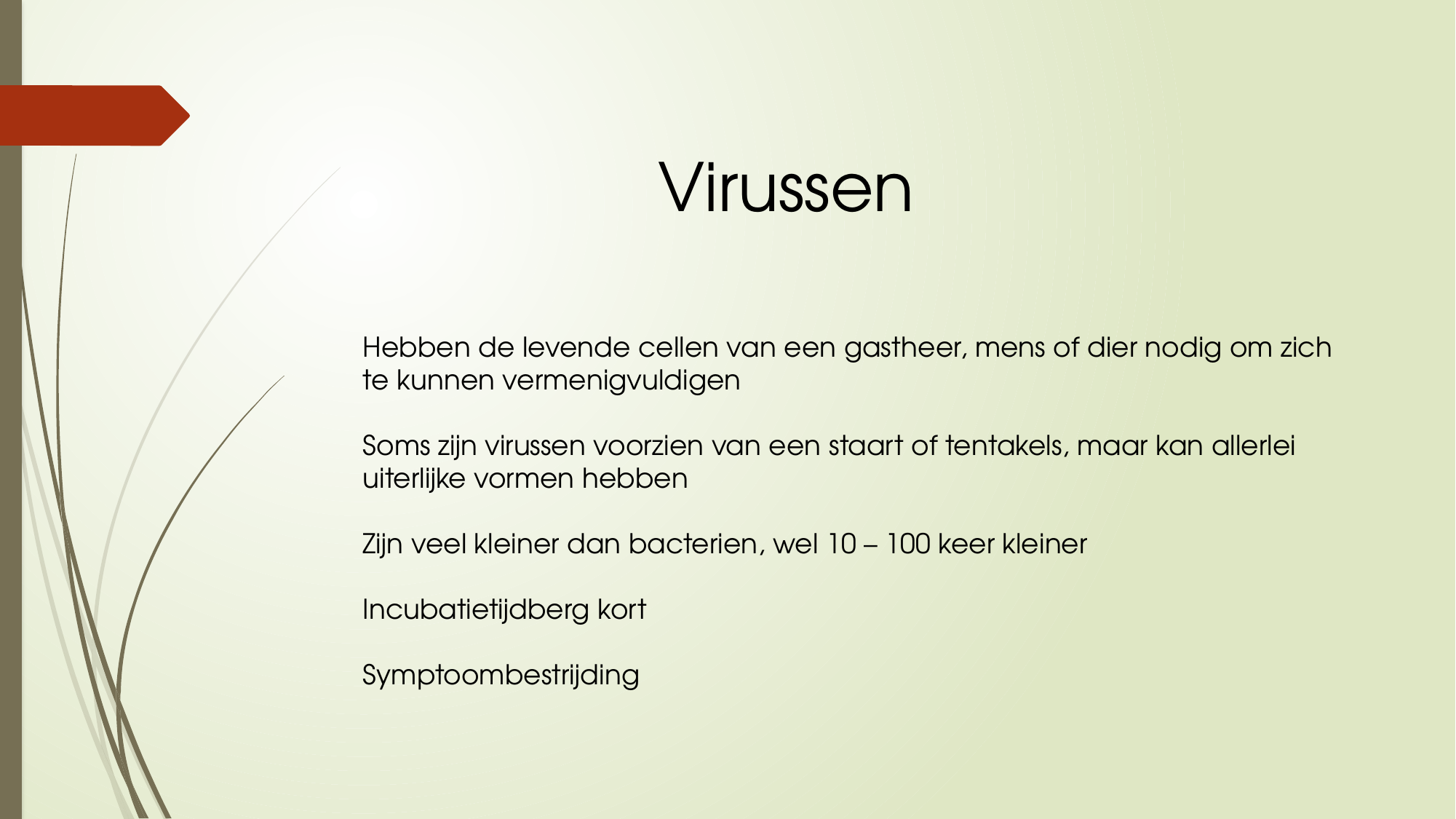

Virussen
Hebben de levende cellen van een gastheer, mens of dier nodig om zich te kunnen vermenigvuldigen

Soms zijn virussen voorzien van een staart of tentakels, maar kan allerlei uiterlijke vormen hebben

Zijn veel kleiner dan bacterien, wel 10 – 100 keer kleiner

Incubatietijdberg kort

Symptoombestrijding